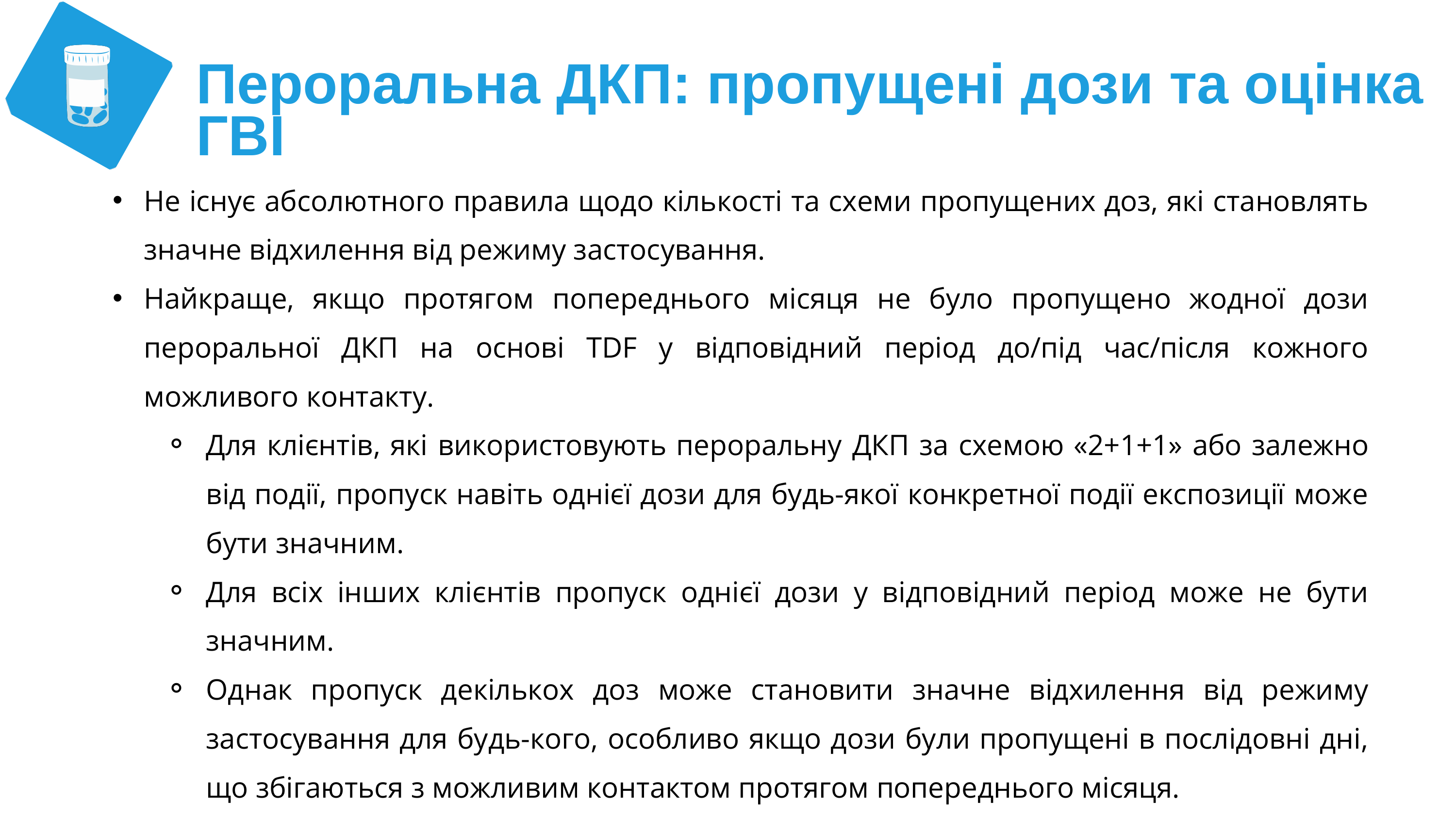

Пероральна ДКП: пропущені дози та оцінка ГВІ
Не існує абсолютного правила щодо кількості та схеми пропущених доз, які становлять значне відхилення від режиму застосування.
Найкраще, якщо протягом попереднього місяця не було пропущено жодної дози пероральної ДКП на основі TDF у відповідний період до/під час/після кожного можливого контакту.
Для клієнтів, які використовують пероральну ДКП за схемою «2+1+1» або залежно від події, пропуск навіть однієї дози для будь-якої конкретної події експозиції може бути значним.
Для всіх інших клієнтів пропуск однієї дози у відповідний період може не бути значним.
Однак пропуск декількох доз може становити значне відхилення від режиму застосування для будь-кого, особливо якщо дози були пропущені в послідовні дні, що збігаються з можливим контактом протягом попереднього місяця.